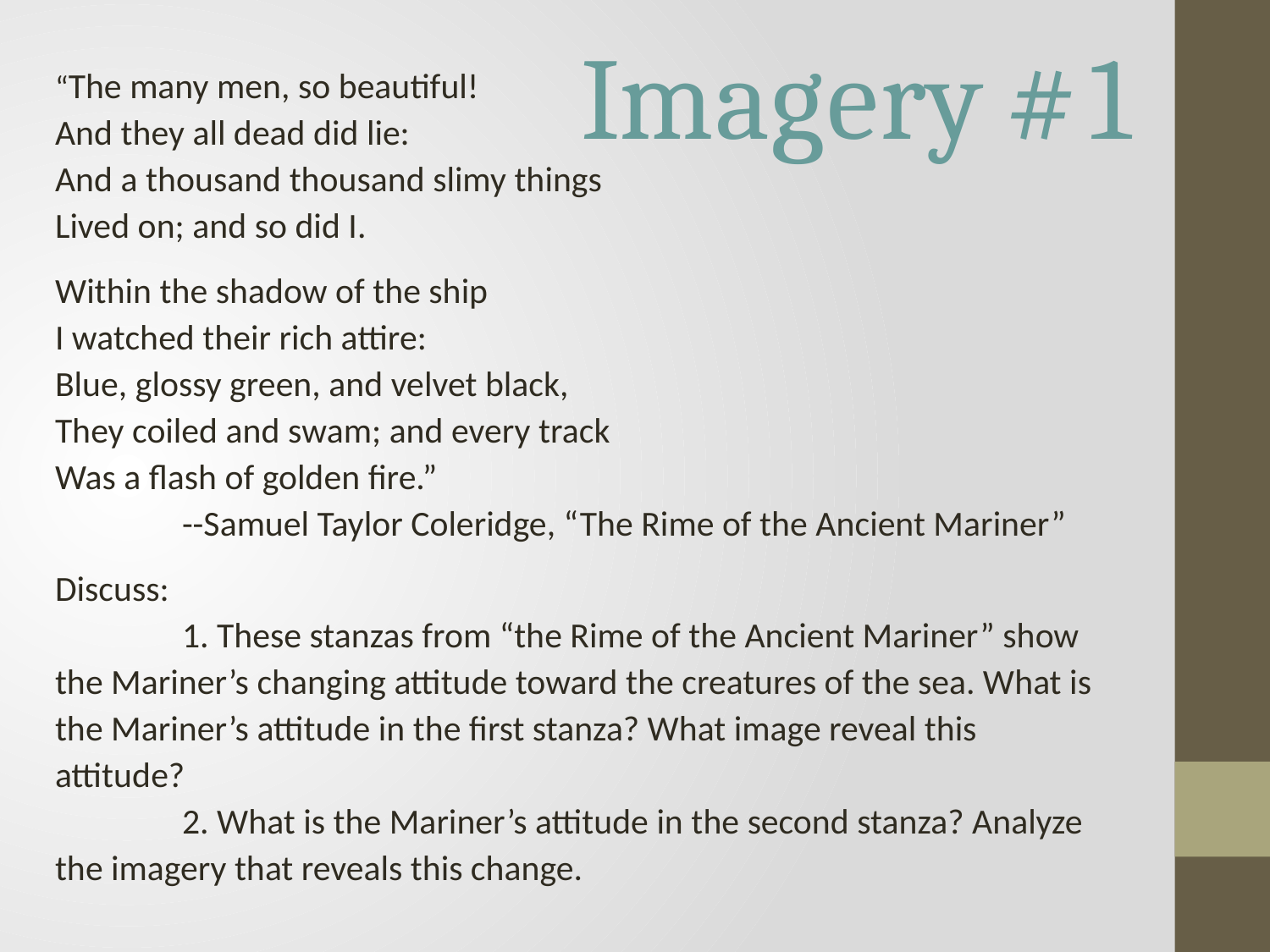

# Imagery #1
“The many men, so beautiful!
And they all dead did lie:
And a thousand thousand slimy things
Lived on; and so did I.

Within the shadow of the ship
I watched their rich attire:
Blue, glossy green, and velvet black,
They coiled and swam; and every track
Was a flash of golden fire.”
	--Samuel Taylor Coleridge, “The Rime of the Ancient Mariner”

Discuss:
	1. These stanzas from “the Rime of the Ancient Mariner” show the Mariner’s changing attitude toward the creatures of the sea. What is the Mariner’s attitude in the first stanza? What image reveal this attitude?
	2. What is the Mariner’s attitude in the second stanza? Analyze the imagery that reveals this change.